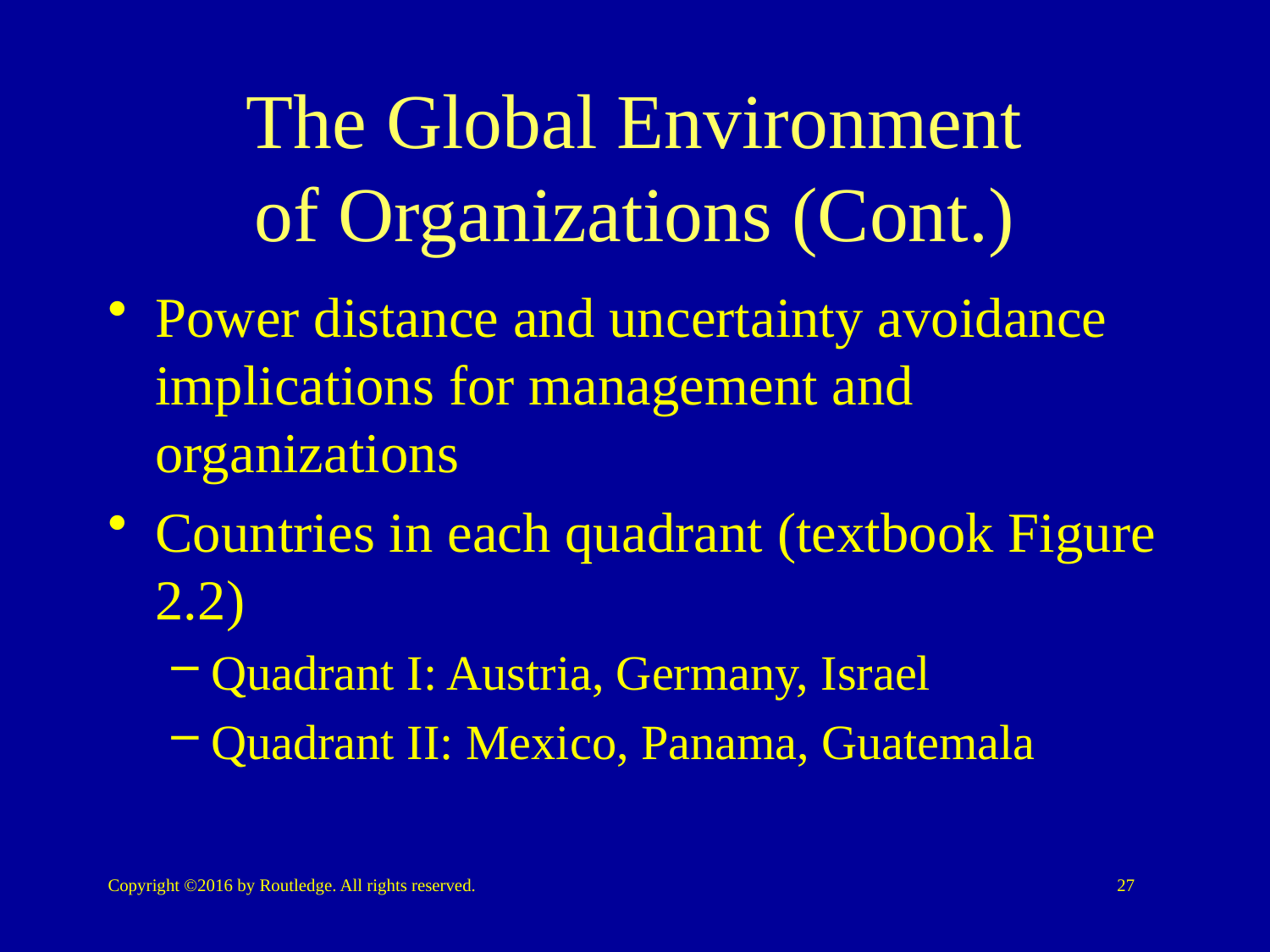

# The Global Environment of Organizations (Cont.)
Power distance and uncertainty avoidance implications for management and organizations
Countries in each quadrant (textbook Figure 2.2)
Quadrant I: Austria, Germany, Israel
Quadrant II: Mexico, Panama, Guatemala
Copyright ©2016 by Routledge. All rights reserved.

27